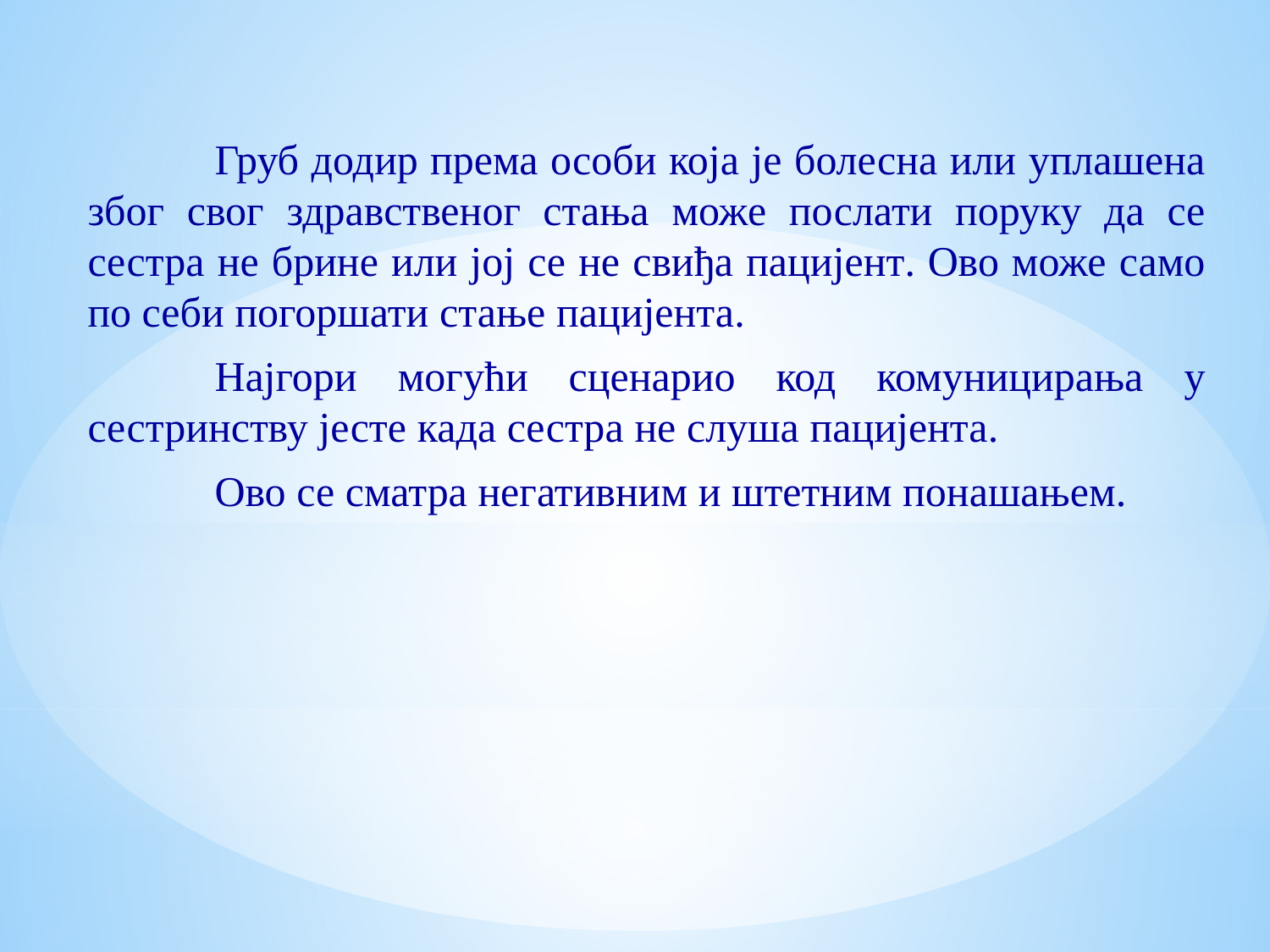

Груб додир према особи која је болесна или уплашена због свог здравственог стања може послати поруку да се сестра не брине или јој се не свиђа пацијент. Ово може само по себи погоршати стање пацијента.
	Најгори могући сценарио код комуницирања у сестринству јесте када сестра не слуша пацијента.
	Ово се сматра негативним и штетним понашањем.